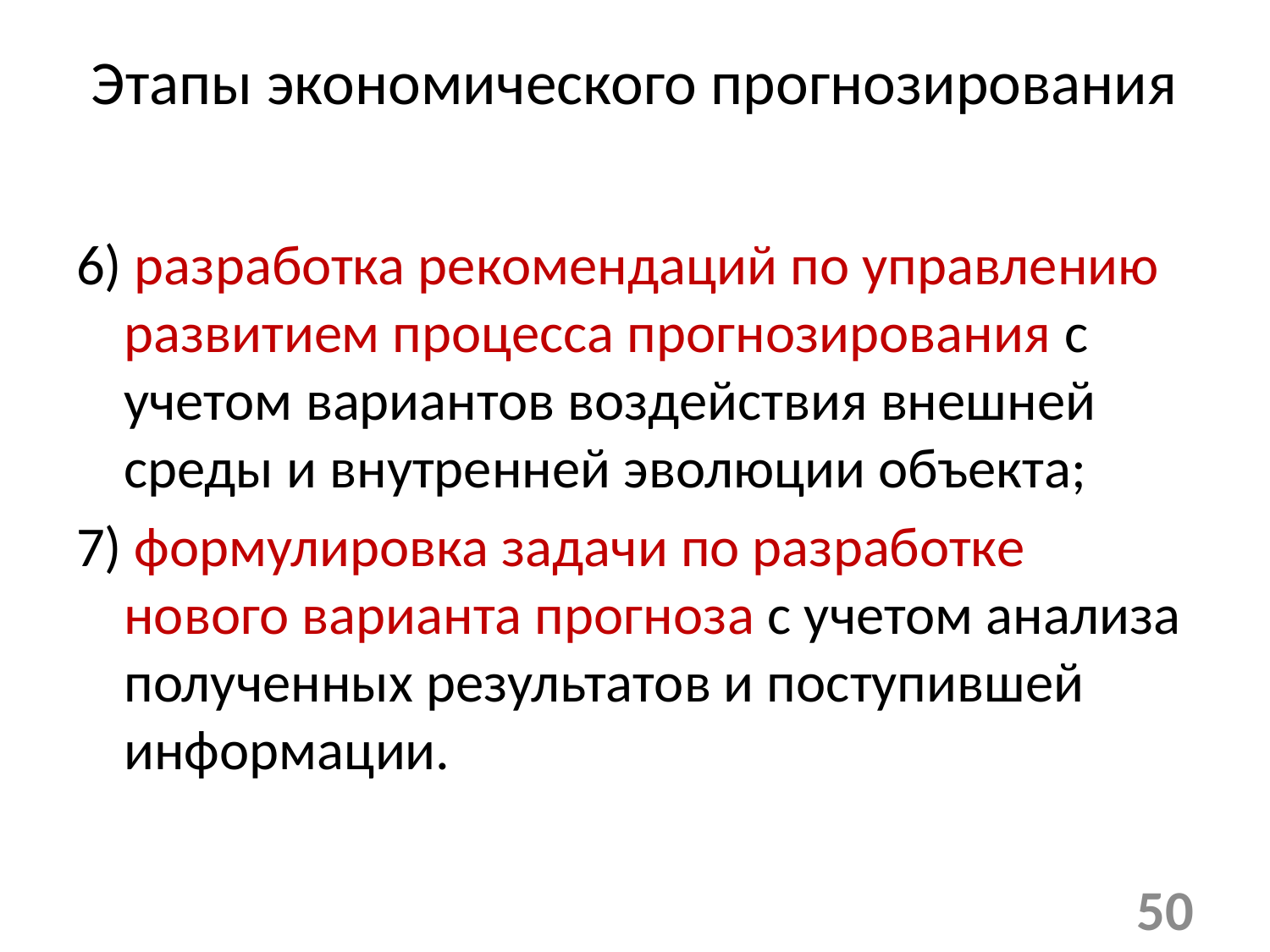

# Этапы экономического прогнозирования
6) разработка рекомендаций по управлению развитием процесса прогнозирования с учетом вариантов воздействия внешней среды и внутренней эволюции объекта;
7) формулировка задачи по разработке нового варианта прогноза с учетом анализа полученных результатов и поступившей информации.
50